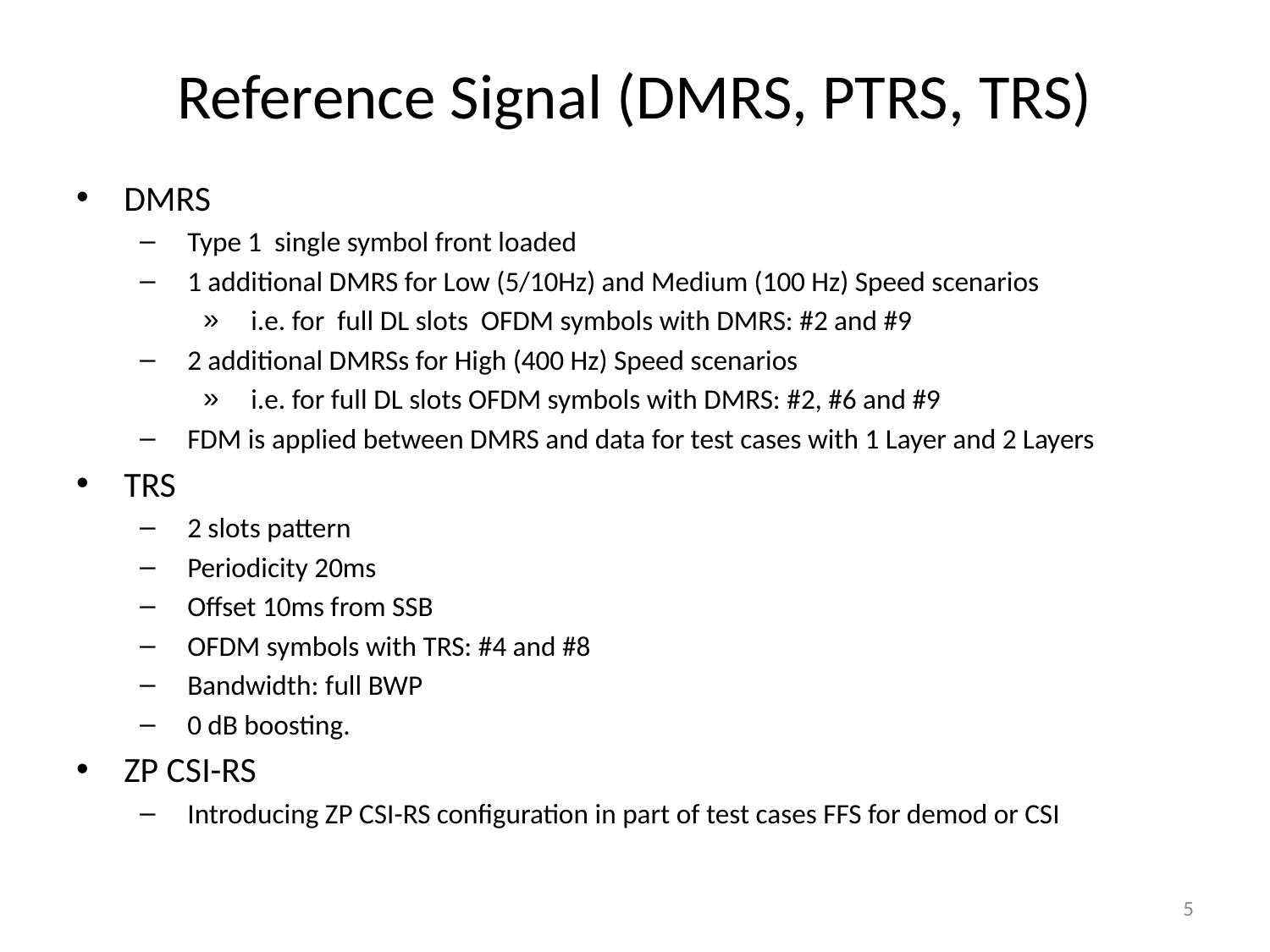

# Reference Signal (DMRS, PTRS, TRS)
DMRS
Type 1  single symbol front loaded
1 additional DMRS for Low (5/10Hz) and Medium (100 Hz) Speed scenarios
i.e. for  full DL slots  OFDM symbols with DMRS: #2 and #9
2 additional DMRSs for High (400 Hz) Speed scenarios
i.e. for full DL slots OFDM symbols with DMRS: #2, #6 and #9
FDM is applied between DMRS and data for test cases with 1 Layer and 2 Layers
TRS
2 slots pattern
Periodicity 20ms
Offset 10ms from SSB
OFDM symbols with TRS: #4 and #8
Bandwidth: full BWP
0 dB boosting.
ZP CSI-RS
Introducing ZP CSI-RS configuration in part of test cases FFS for demod or CSI

5